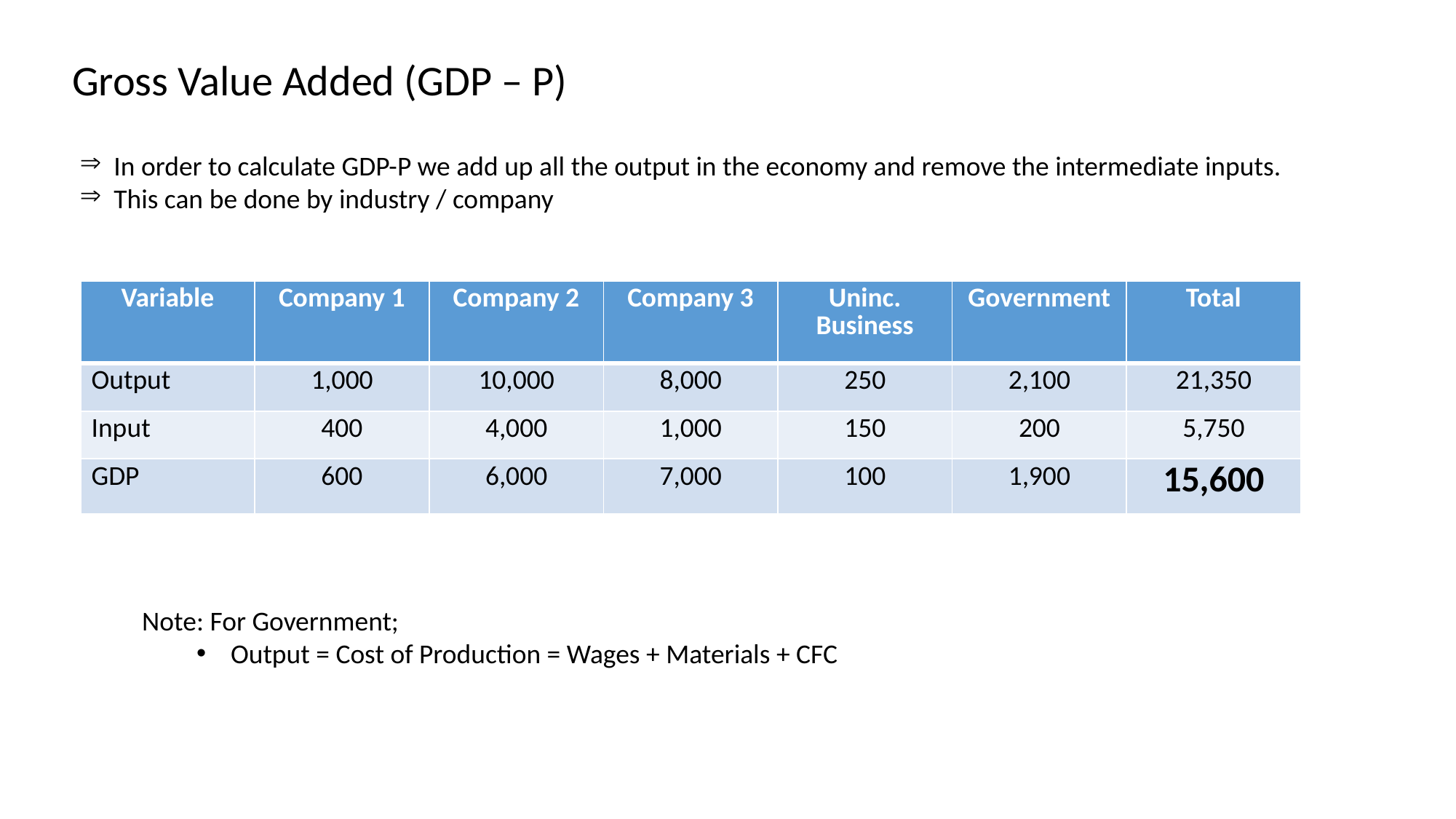

Gross Value Added (GDP – P)

In order to calculate GDP-P we add up all the output in the economy and remove the intermediate inputs.
This can be done by industry / company

| Variable | Company 1 | Company 2 | Company 3 | Uninc. Business | Government | Total |
| --- | --- | --- | --- | --- | --- | --- |
| Output | 1,000 | 10,000 | 8,000 | 250 | 2,100 | 21,350 |
| Input | 400 | 4,000 | 1,000 | 150 | 200 | 5,750 |
| GDP | 600 | 6,000 | 7,000 | 100 | 1,900 | 15,600 |
Note: For Government;
Output = Cost of Production = Wages + Materials + CFC